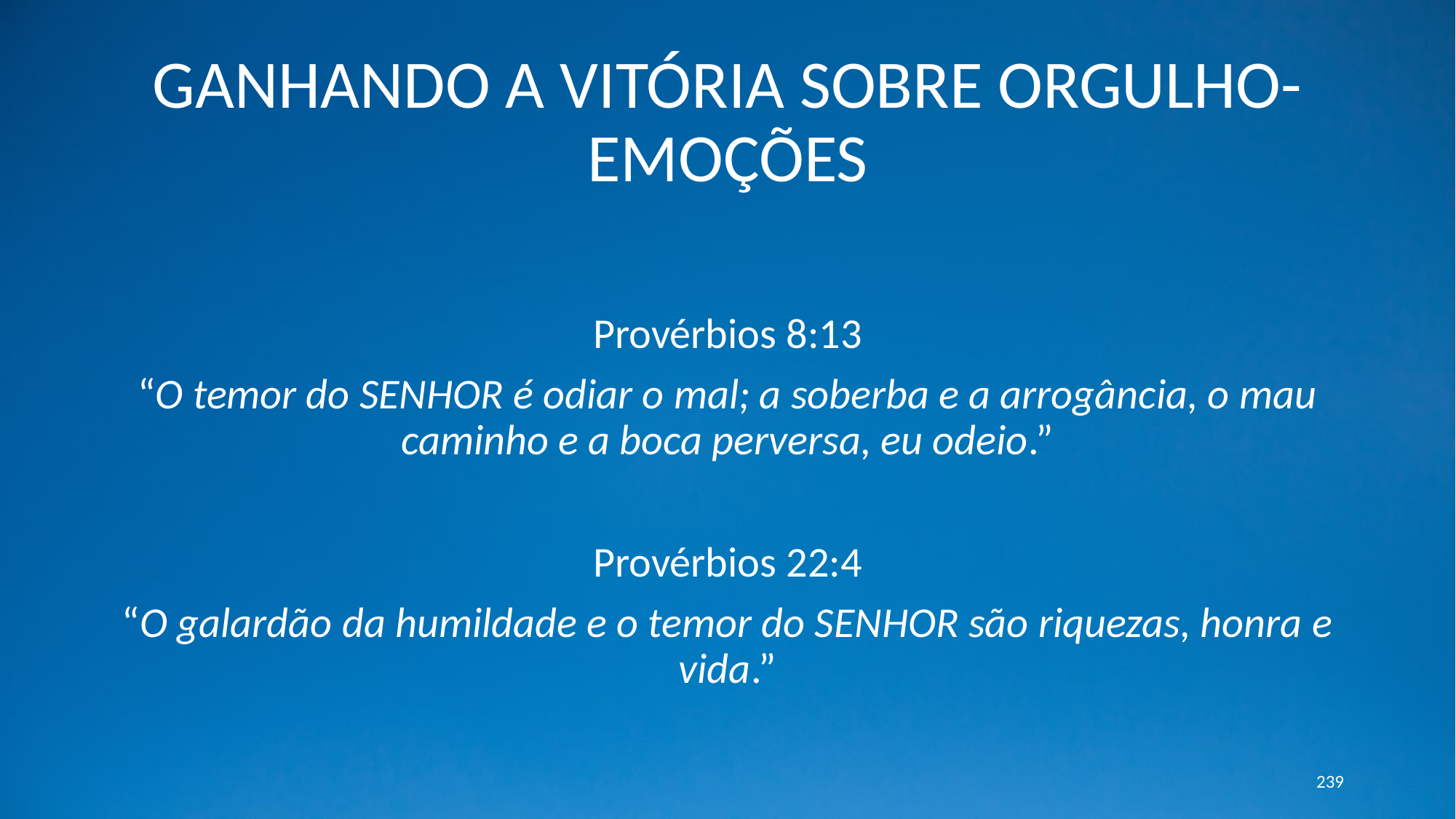

# GANHANDO A VITÓRIA SOBRE ORGULHO-EMOÇÕES
Provérbios 8:13
“O temor do SENHOR é odiar o mal; a soberba e a arrogância, o mau caminho e a boca perversa, eu odeio.”

Provérbios 22:4
“O galardão da humildade e o temor do SENHOR são riquezas, honra e vida.”

239